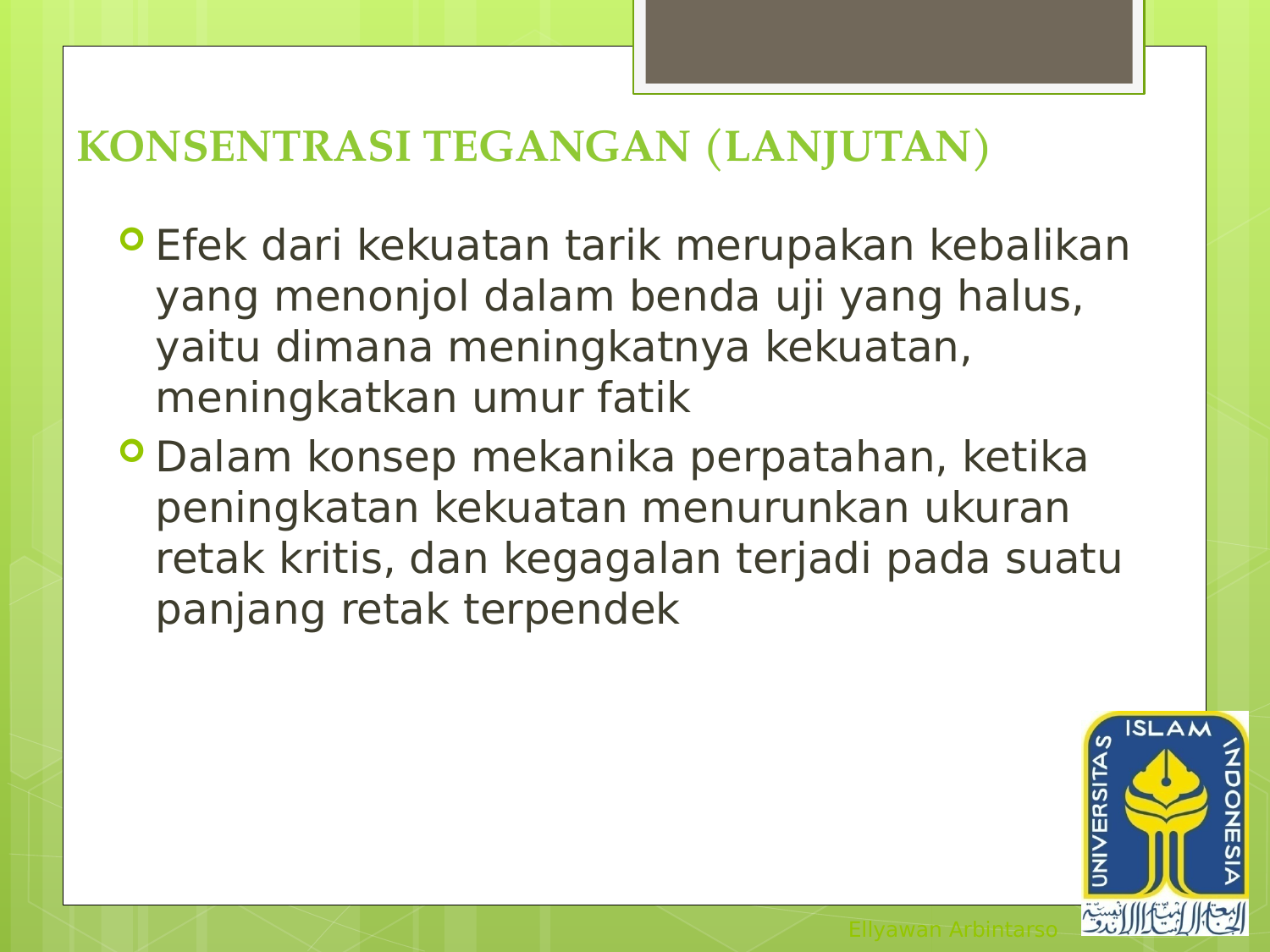

# Konsentrasi Tegangan (lanjutan)
Efek dari kekuatan tarik merupakan kebalikan yang menonjol dalam benda uji yang halus, yaitu dimana meningkatnya kekuatan, meningkatkan umur fatik
Dalam konsep mekanika perpatahan, ketika peningkatan kekuatan menurunkan ukuran retak kritis, dan kegagalan terjadi pada suatu panjang retak terpendek
Ellyawan Arbintarso